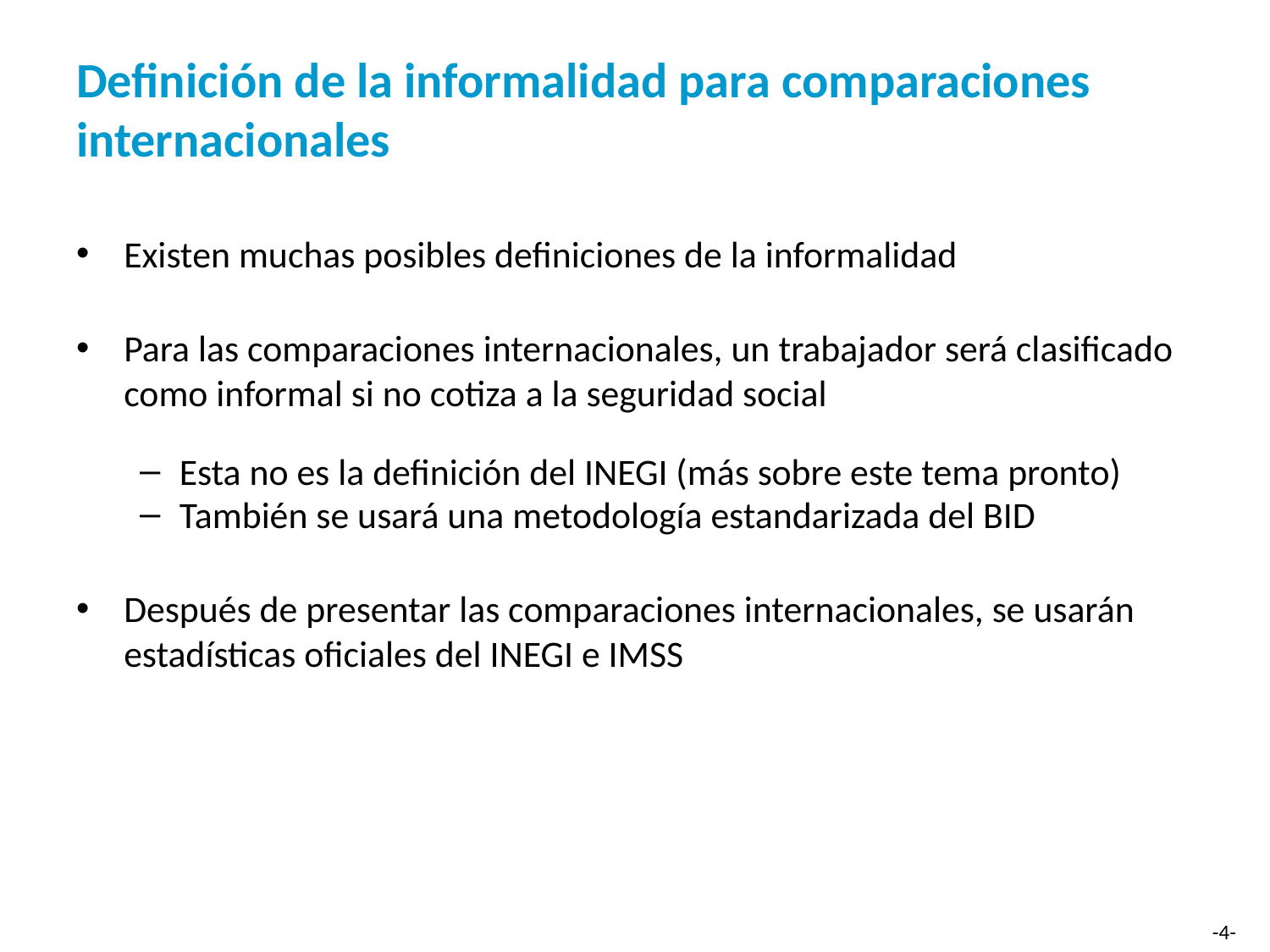

# Definición de la informalidad para comparaciones internacionales
Existen muchas posibles definiciones de la informalidad

Para las comparaciones internacionales, un trabajador será clasificado como informal si no cotiza a la seguridad social

Esta no es la definición del INEGI (más sobre este tema pronto)
También se usará una metodología estandarizada del BID

Después de presentar las comparaciones internacionales, se usarán estadísticas oficiales del INEGI e IMSS

-4-